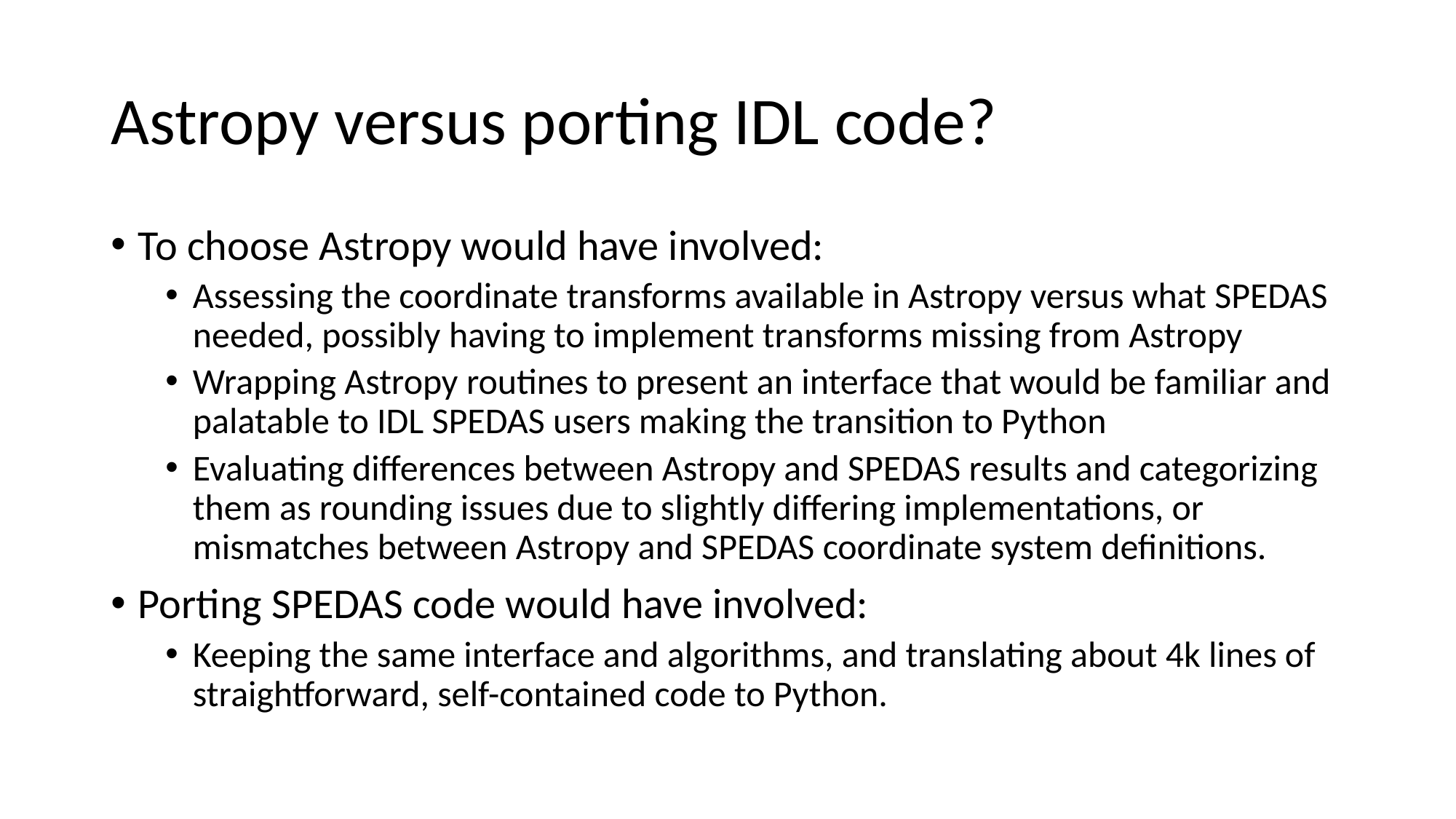

# Astropy versus porting IDL code?
To choose Astropy would have involved:
Assessing the coordinate transforms available in Astropy versus what SPEDAS needed, possibly having to implement transforms missing from Astropy
Wrapping Astropy routines to present an interface that would be familiar and palatable to IDL SPEDAS users making the transition to Python
Evaluating differences between Astropy and SPEDAS results and categorizing them as rounding issues due to slightly differing implementations, or mismatches between Astropy and SPEDAS coordinate system definitions.
Porting SPEDAS code would have involved:
Keeping the same interface and algorithms, and translating about 4k lines of straightforward, self-contained code to Python.